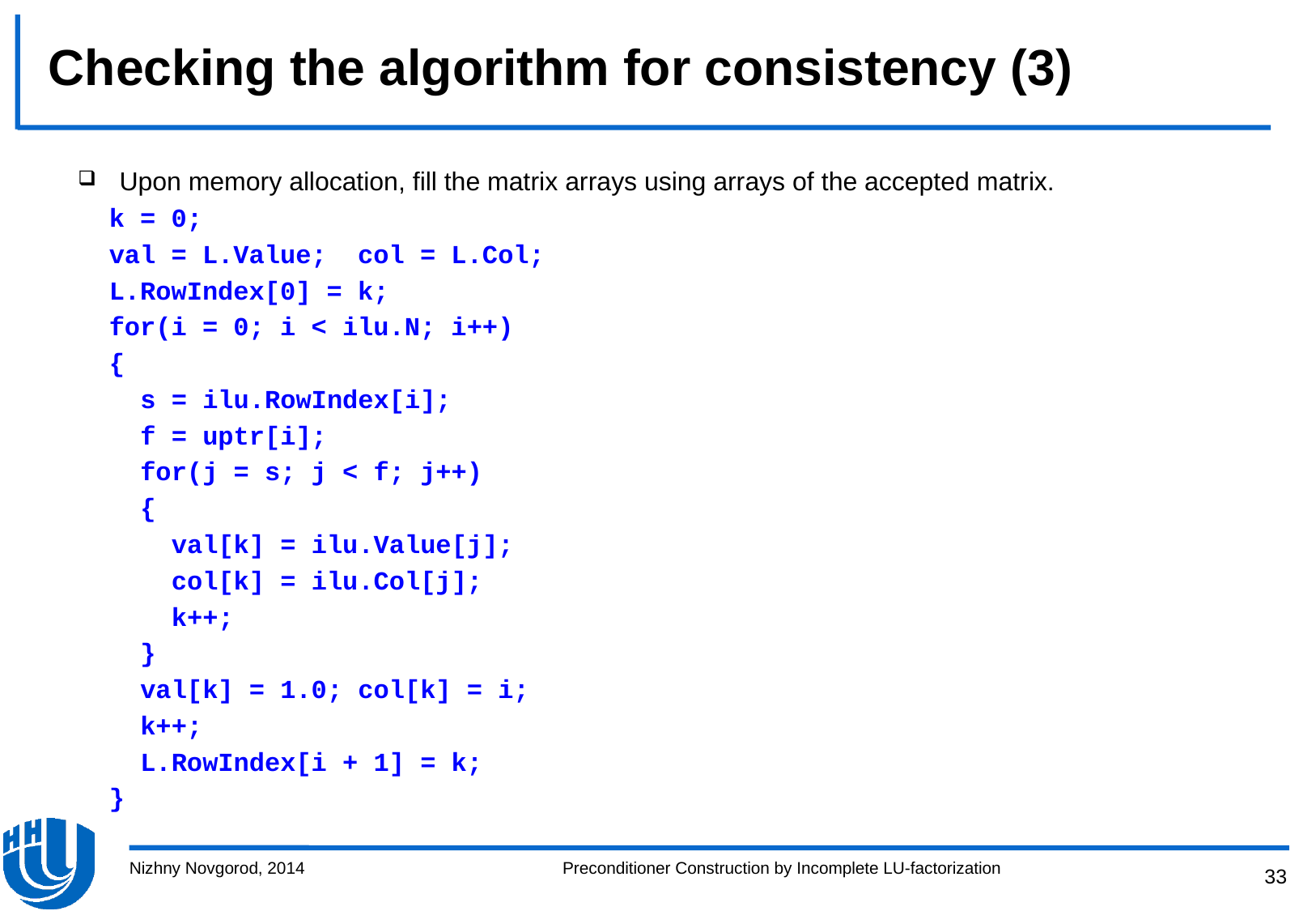

# Checking the algorithm for consistency (3)
Upon memory allocation, fill the matrix arrays using arrays of the accepted matrix.
  k = 0;
  val = L.Value;  col = L.Col;
  L.RowIndex[0] = k;
  for(i = 0; i < ilu.N; i++)
  {
    s = ilu.RowIndex[i];
    f = uptr[i];
    for(j = s; j < f; j++)
    {
      val[k] = ilu.Value[j];
      col[k] = ilu.Col[j];
      k++;
    }
    val[k] = 1.0; col[k] = i;
    k++;
    L.RowIndex[i + 1] = k;
  }
Nizhny Novgorod, 2014
Preconditioner Construction by Incomplete LU-factorization